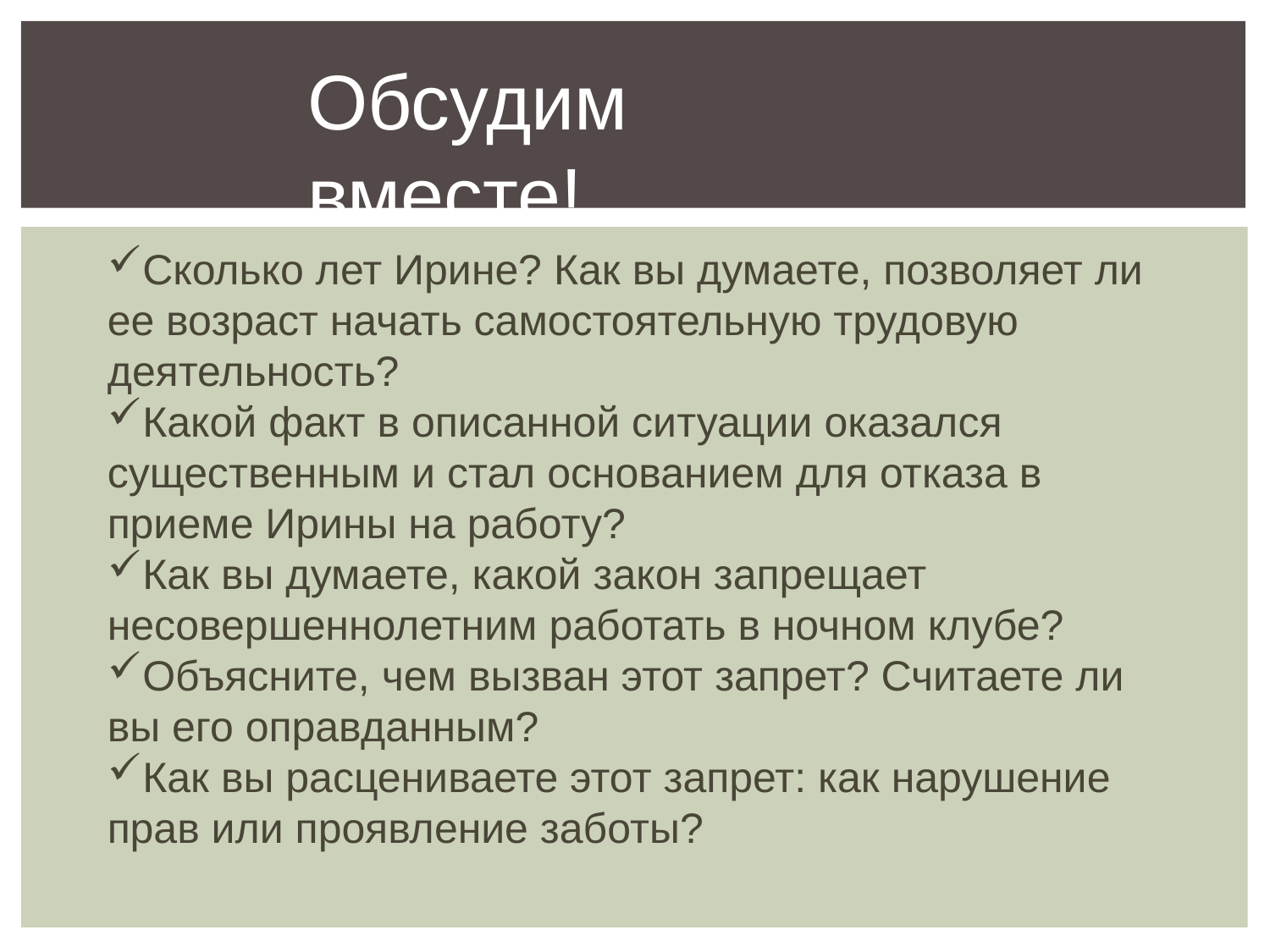

Обсудим вместе!
Сколько лет Ирине? Как вы думаете, позволяет ли ее возраст начать самостоятельную трудовую деятельность?
Какой факт в описанной ситуации оказался существенным и стал основанием для отказа в приеме Ирины на работу?
Как вы думаете, какой закон запрещает несовершеннолетним работать в ночном клубе?
Объясните, чем вызван этот запрет? Считаете ли вы его оправданным?
Как вы расцениваете этот запрет: как нарушение прав или проявление заботы?